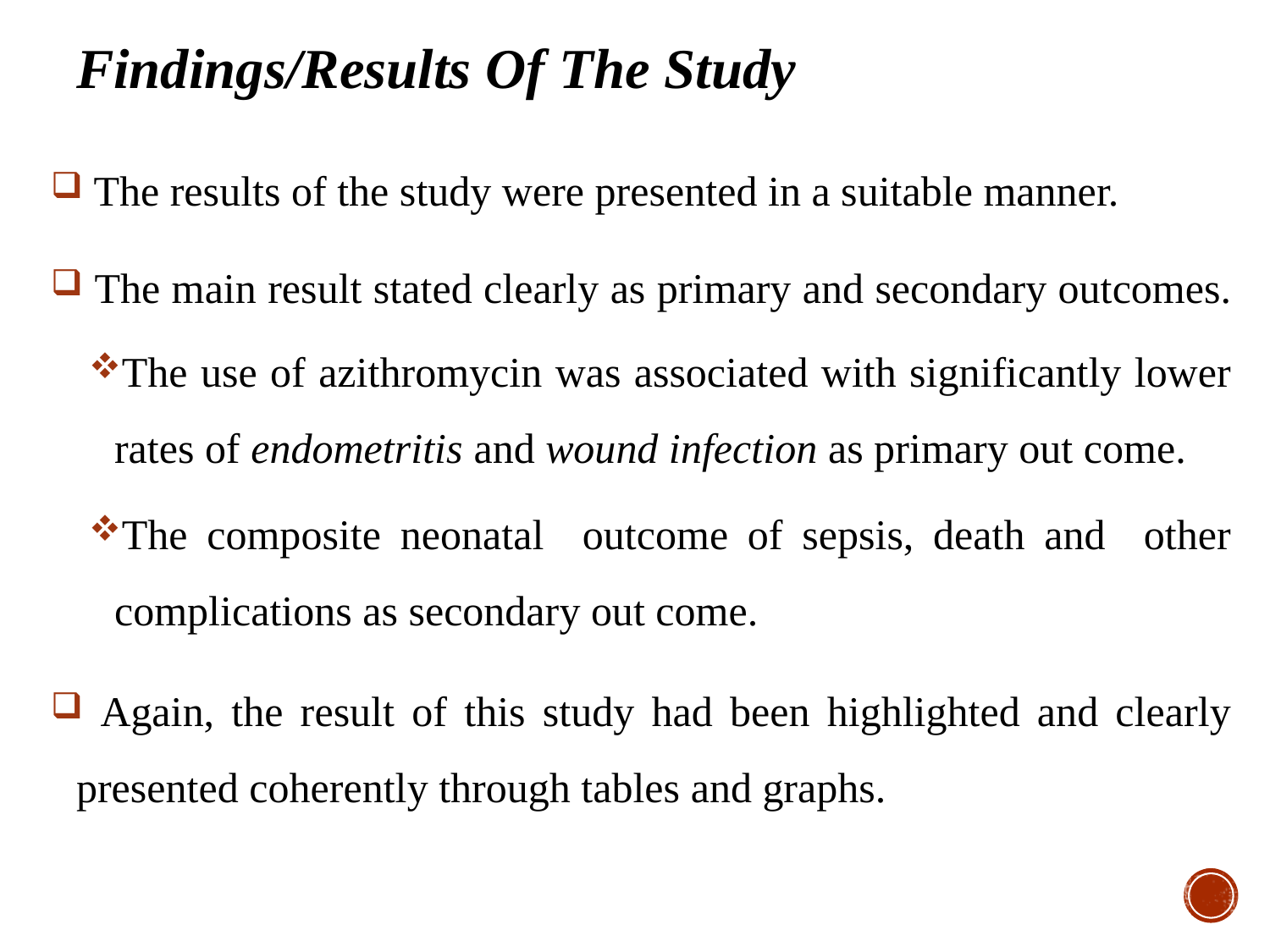

# Findings/Results Of The Study
 The results of the study were presented in a suitable manner.
 The main result stated clearly as primary and secondary outcomes.
The use of azithromycin was associated with significantly lower rates of endometritis and wound infection as primary out come.
The composite neonatal  outcome of sepsis, death and  other complications as secondary out come.
 Again, the result of this study had been highlighted and clearly presented coherently through tables and graphs.
14